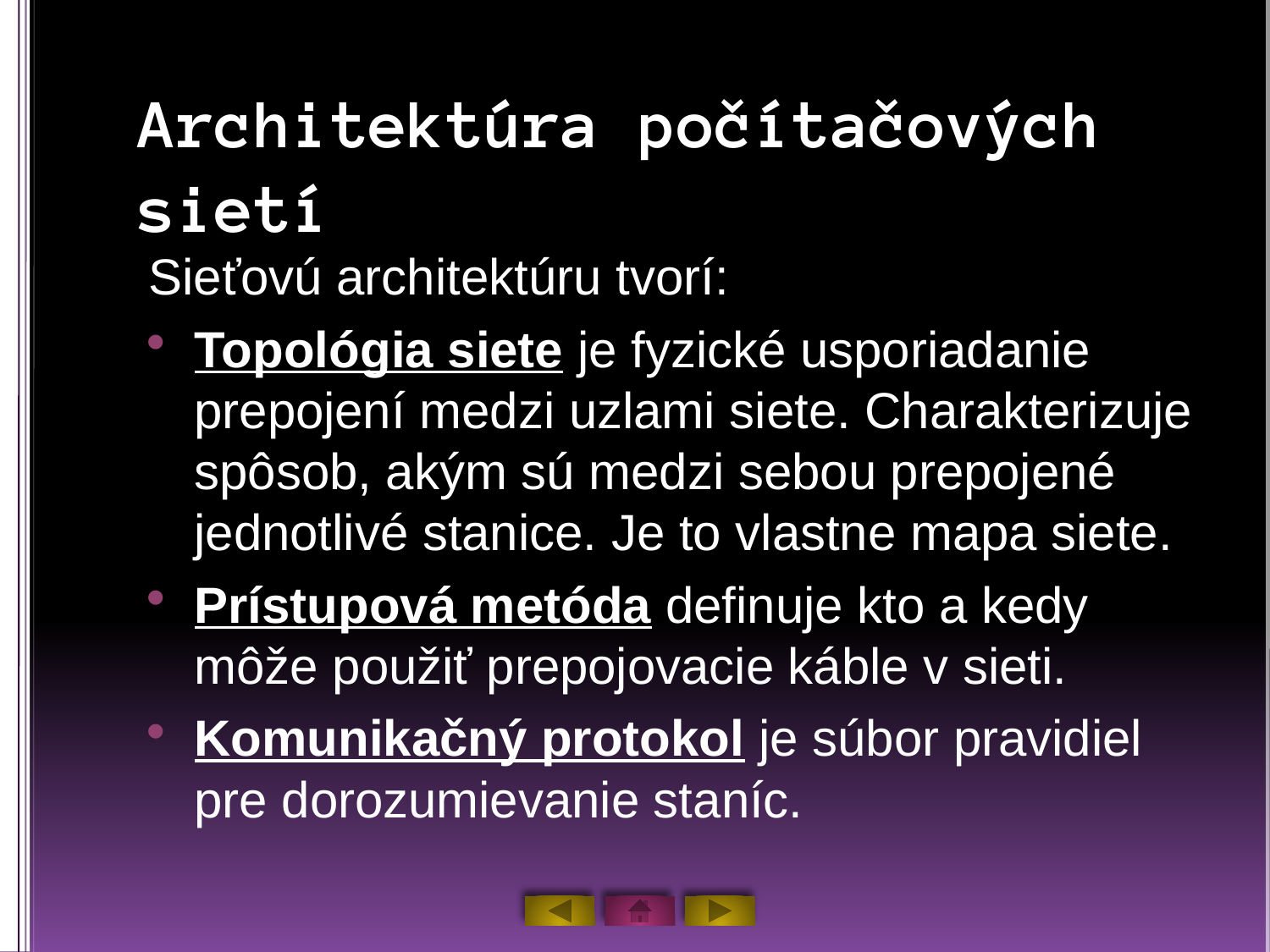

# Architektúra počítačových sietí
Sieťovú architektúru tvorí:
Topológia siete je fyzické usporiadanie prepojení medzi uzlami siete. Charakterizuje spôsob, akým sú medzi sebou prepojené jednotlivé stanice. Je to vlastne mapa siete.
Prístupová metóda definuje kto a kedy môže použiť prepojovacie káble v sieti.
Komunikačný protokol je súbor pravidiel pre dorozumievanie staníc.